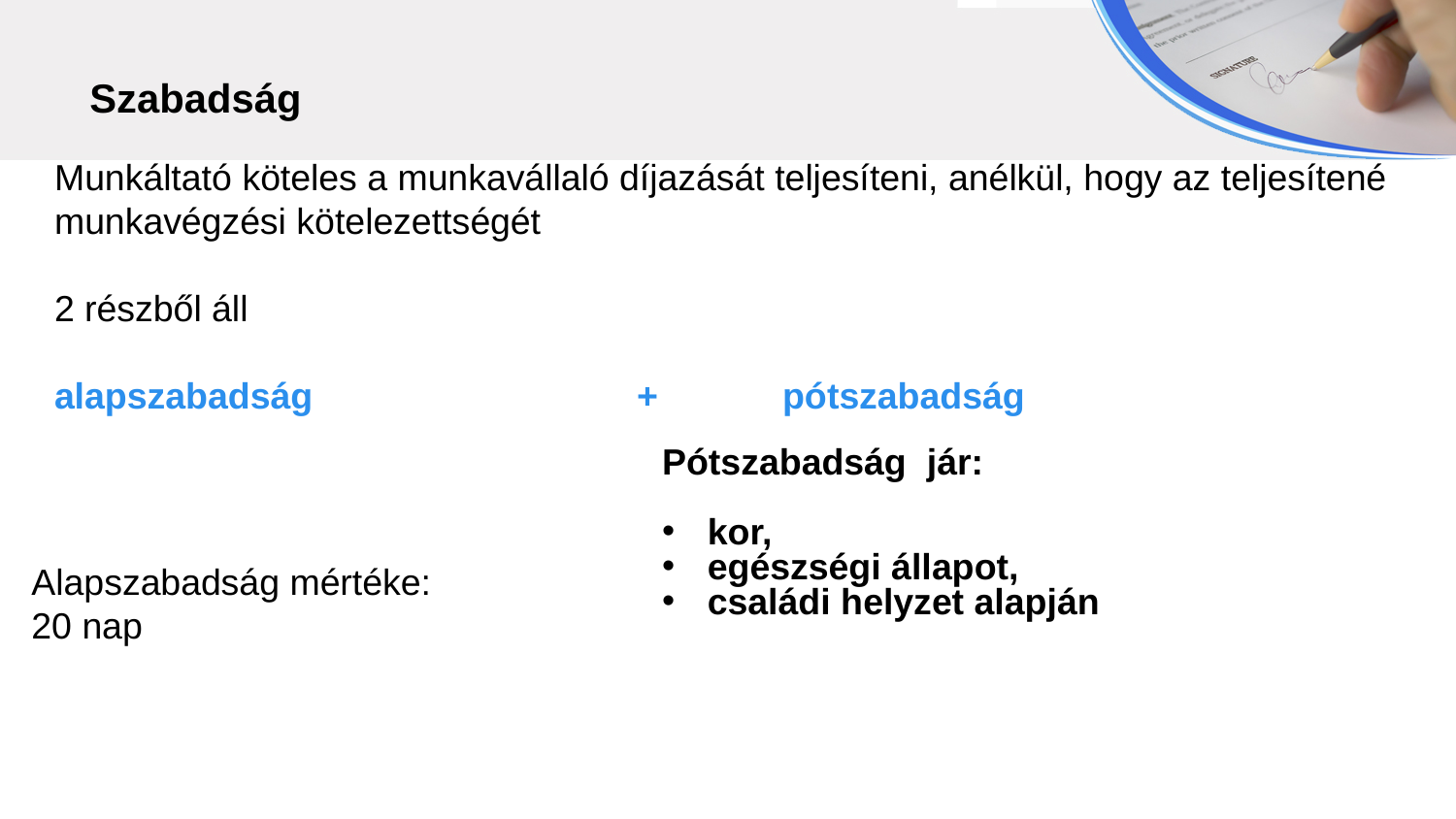

Szabadság
Munkáltató köteles a munkavállaló díjazását teljesíteni, anélkül, hogy az teljesítené  munkavégzési kötelezettségét

2 részből áll

alapszabadság 			+ 	pótszabadság
Pótszabadság  jár:

kor,
egészségi állapot,
családi helyzet alapján
Alapszabadság mértéke: 20 nap